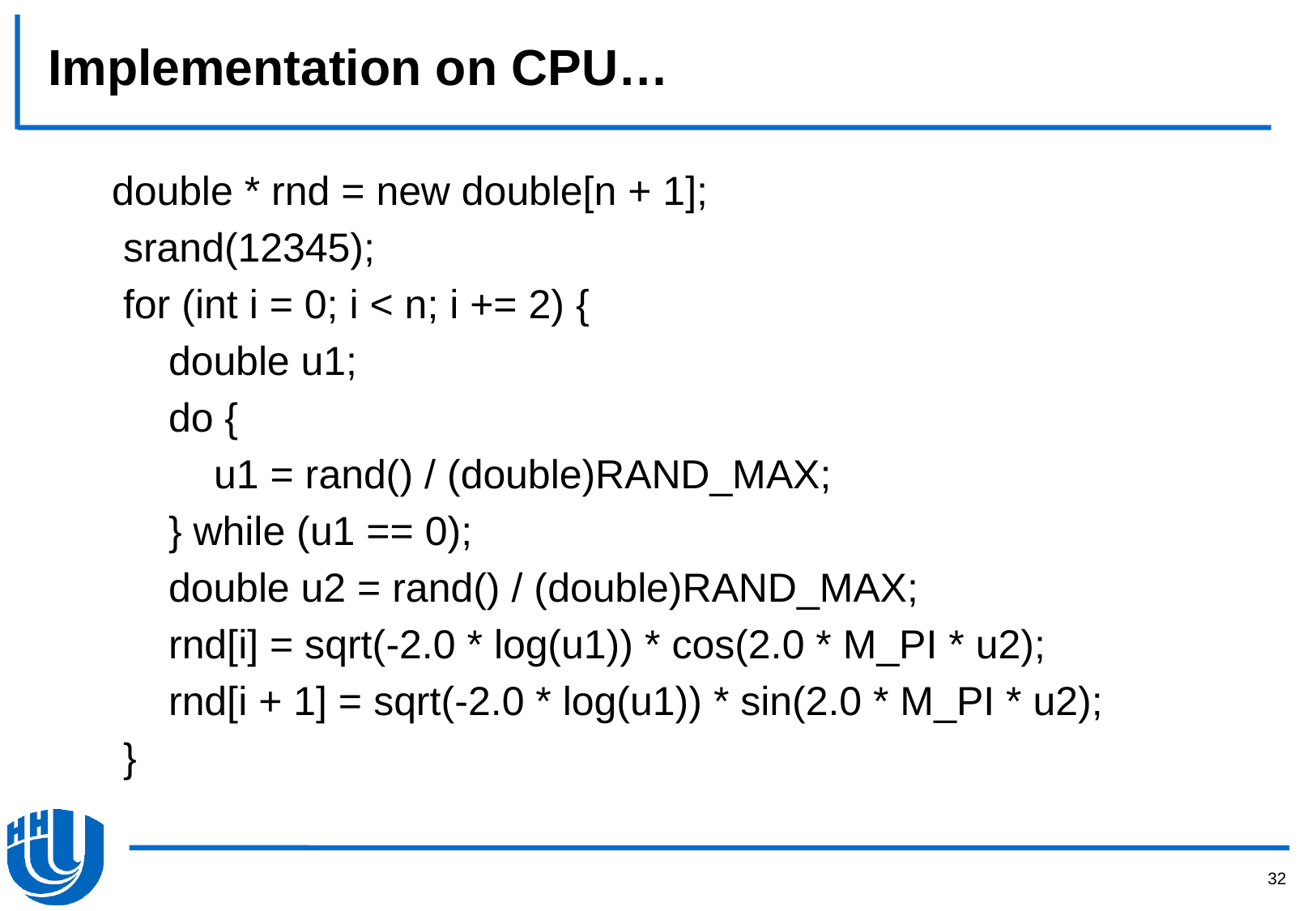

# Implementation on CPU…
   double * rnd = new double[n + 1];
    srand(12345);
    for (int i = 0; i < n; i += 2) {
        double u1;
        do {
            u1 = rand() / (double)RAND_MAX;
        } while (u1 == 0);
        double u2 = rand() / (double)RAND_MAX;
        rnd[i] = sqrt(-2.0 * log(u1)) * cos(2.0 * M_PI * u2);
        rnd[i + 1] = sqrt(-2.0 * log(u1)) * sin(2.0 * M_PI * u2);
    }
32